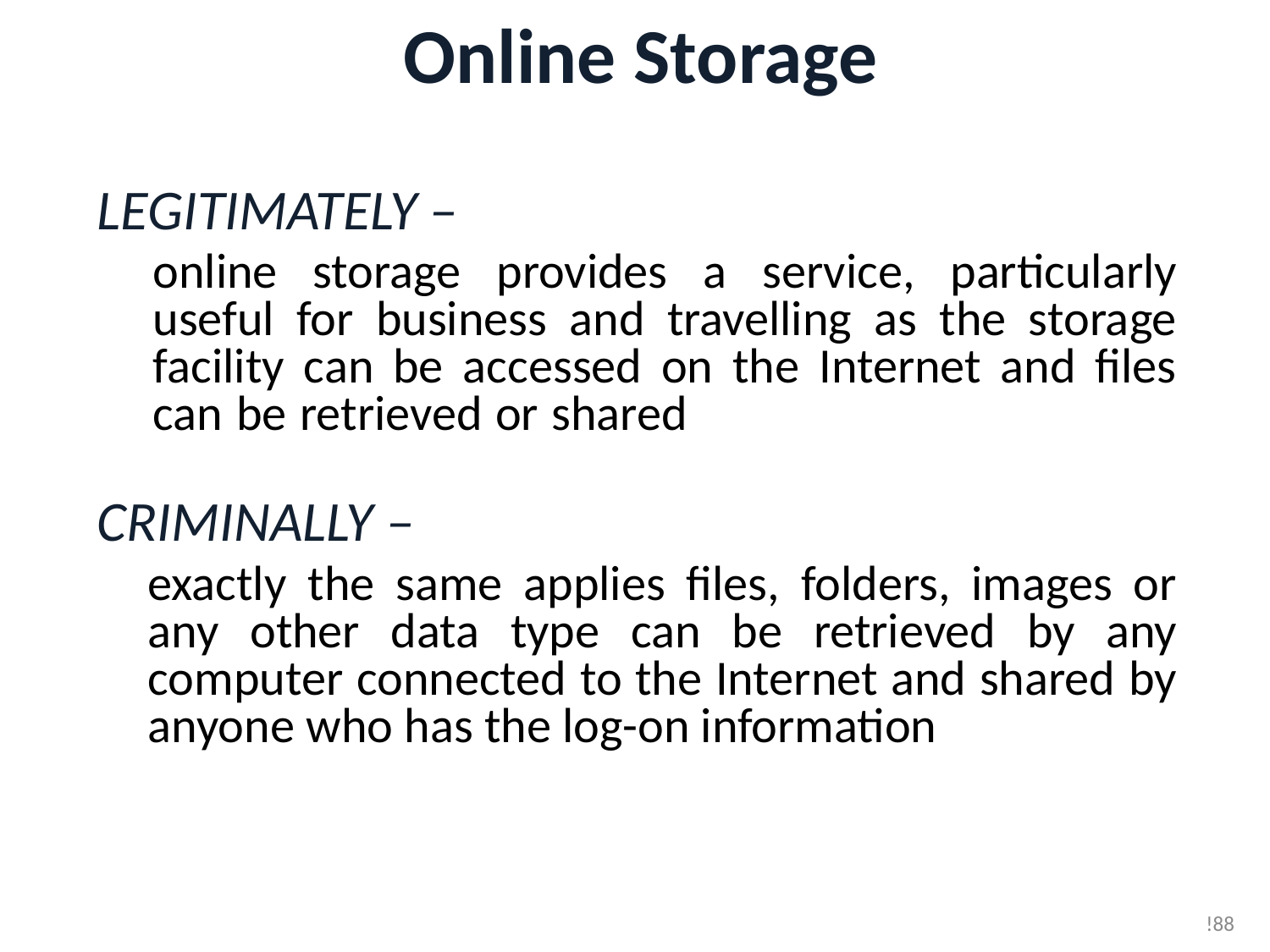

# Online Storage
LEGITIMATELY –
online storage provides a service, particularly useful for business and travelling as the storage facility can be accessed on the Internet and files can be retrieved or shared
CRIMINALLY –
exactly the same applies files, folders, images or any other data type can be retrieved by any computer connected to the Internet and shared by anyone who has the log-on information
!88